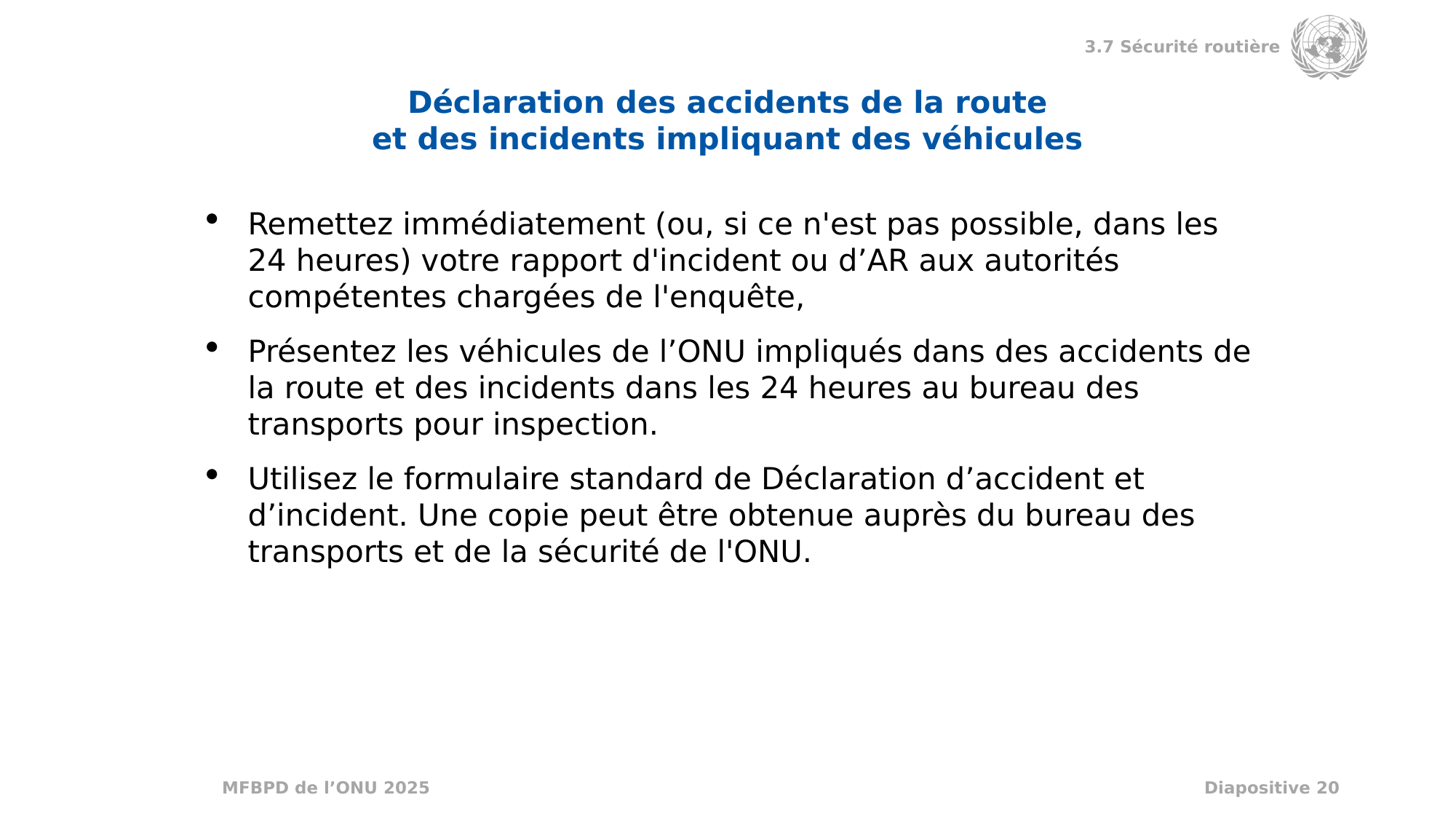

Déclaration des accidents de la route
et des incidents impliquant des véhicules
Remettez immédiatement (ou, si ce n'est pas possible, dans les 24 heures) votre rapport d'incident ou d’AR aux autorités compétentes chargées de l'enquête,
Présentez les véhicules de l’ONU impliqués dans des accidents de la route et des incidents dans les 24 heures au bureau des transports pour inspection.
Utilisez le formulaire standard de Déclaration d’accident et d’incident. Une copie peut être obtenue auprès du bureau des transports et de la sécurité de l'ONU.